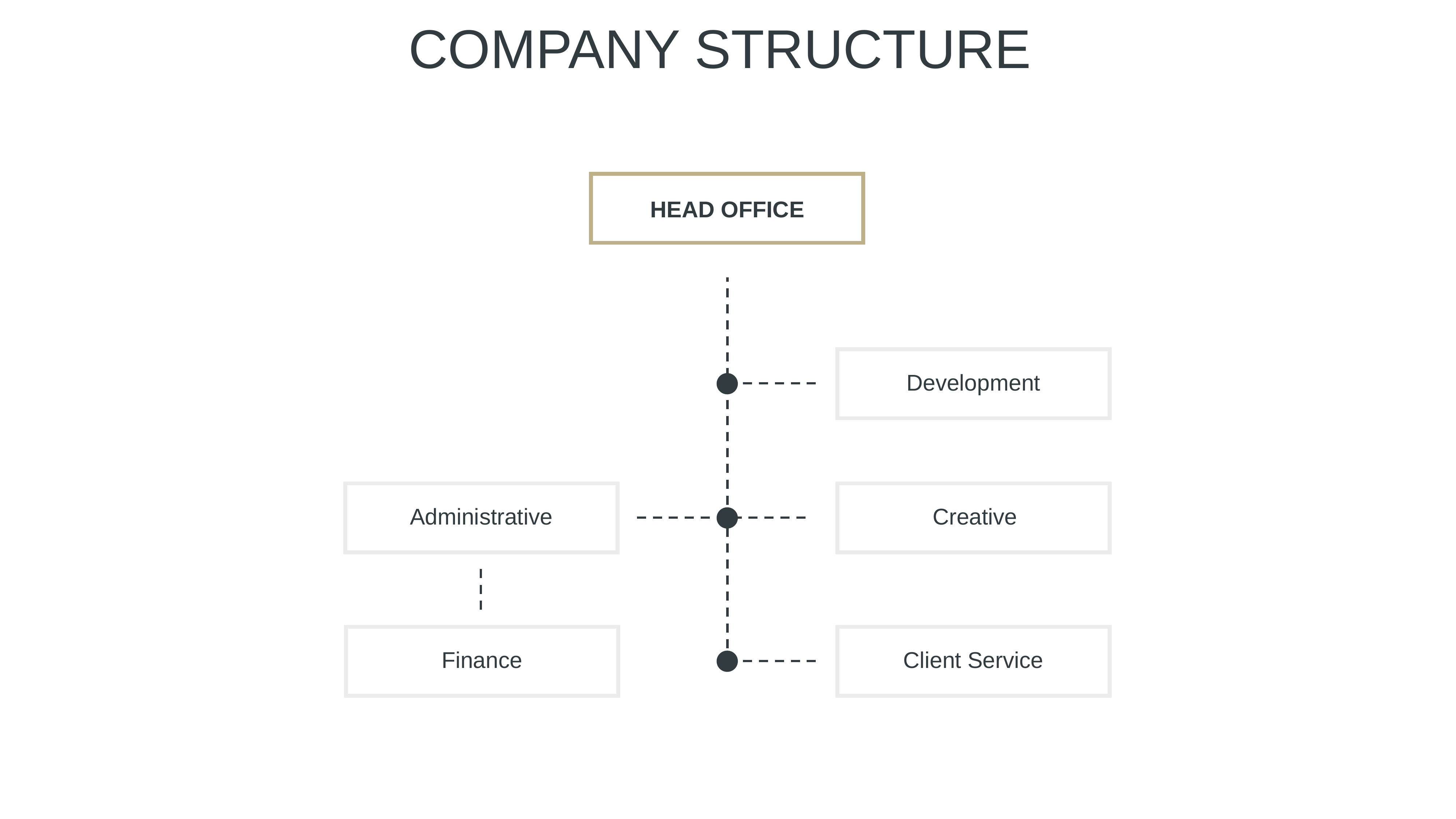

COMPANY STRUCTURE

HEAD OFFICE

Development

Administrative
Creative

Finance
Client Service